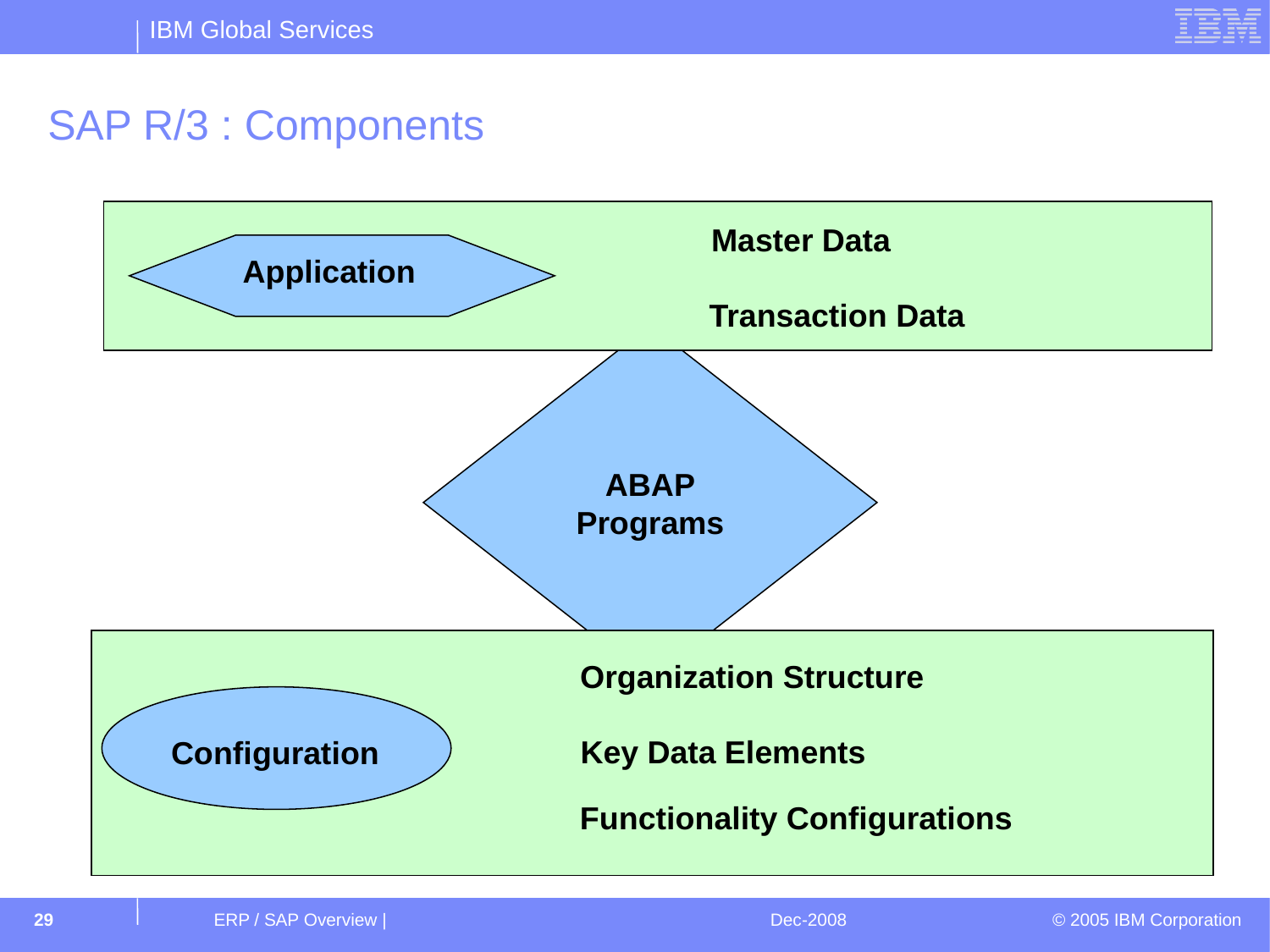

# SAP R/3 : Components

Master Data

Application
Transaction Data
ABAP
Programs

Organization Structure

    Configuration
Key Data Elements
Functionality Configurations
29
ERP / SAP Overview |
Dec-2008